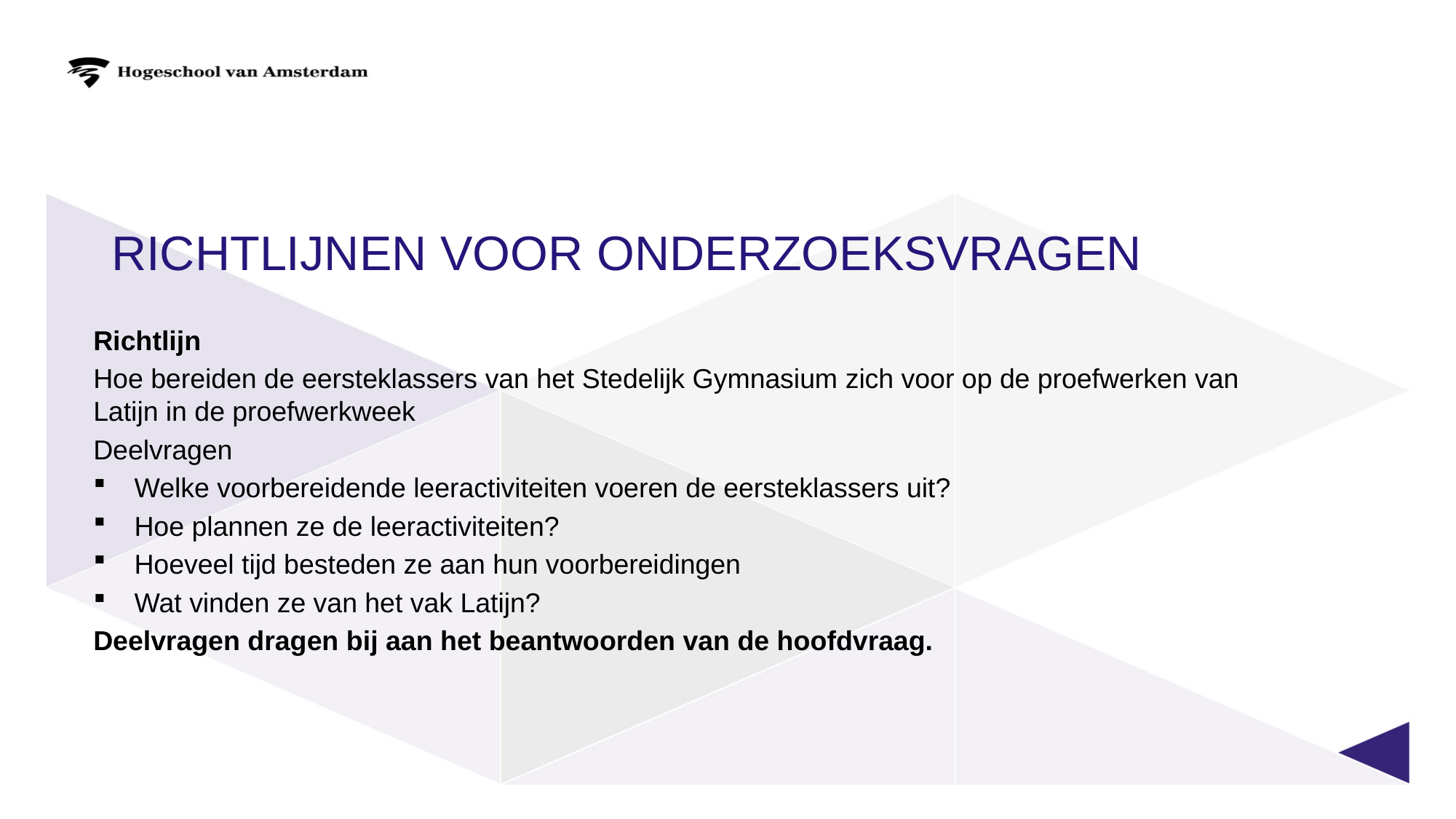

Richtlijnen voor onderzoeksvragen
Richtlijn
Hoe bereiden de eersteklassers van het Stedelijk Gymnasium zich voor op de proefwerken van Latijn in de proefwerkweek
Deelvragen
Welke voorbereidende leeractiviteiten voeren de eersteklassers uit?
Hoe plannen ze de leeractiviteiten?
Hoeveel tijd besteden ze aan hun voorbereidingen
Wat vinden ze van het vak Latijn?
Deelvragen dragen bij aan het beantwoorden van de hoofdvraag.